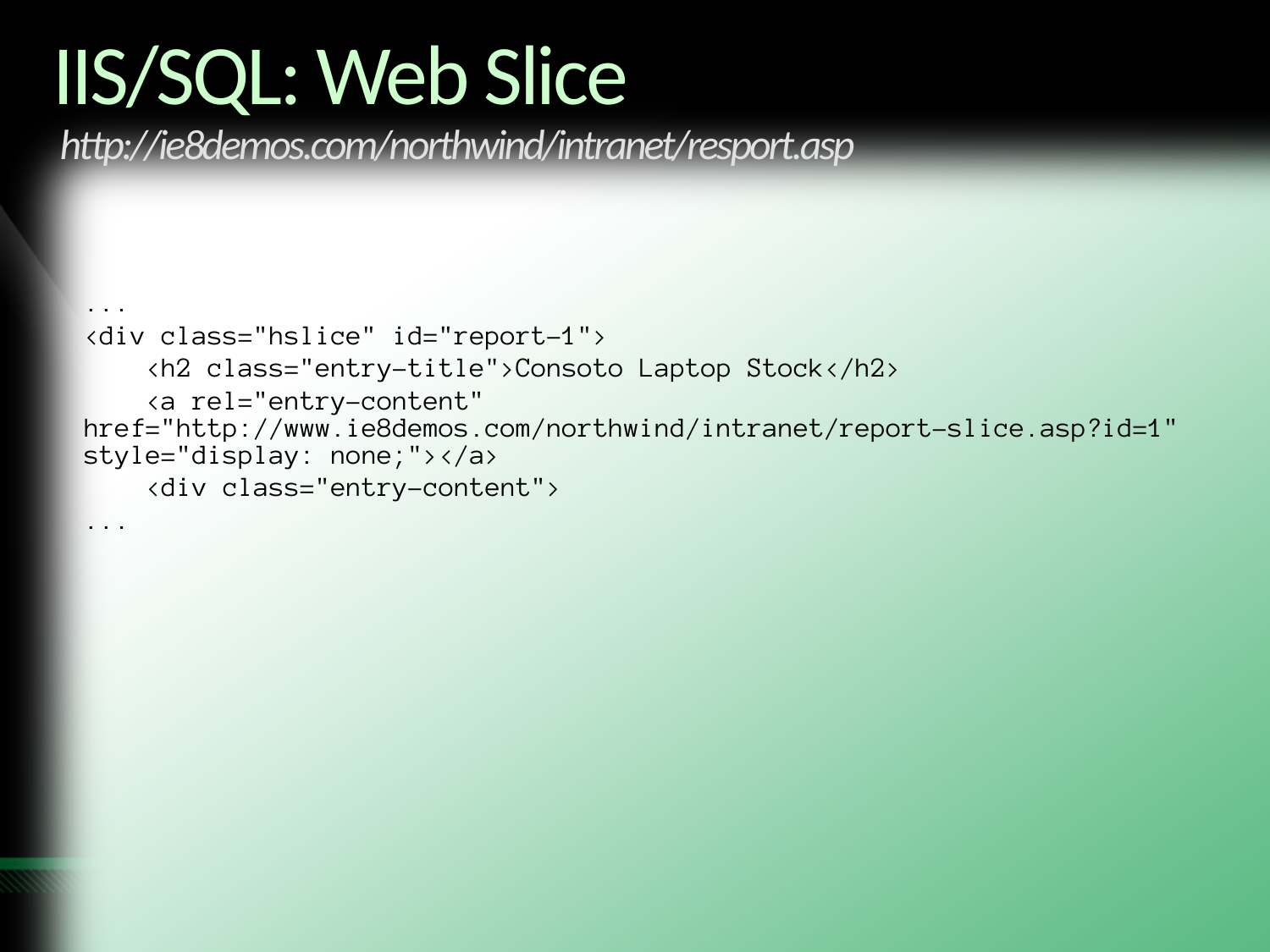

# IIS/SQL: Web Slice http://ie8demos.com/northwind/intranet/resport.asp

...
<div class="hslice" id="report-1">
    <h2 class="entry-title">Consoto Laptop Stock</h2>
    <a rel="entry-content" href="http://www.ie8demos.com/northwind/intranet/report-slice.asp?id=1" style="display: none;"></a>
    <div class="entry-content">
...